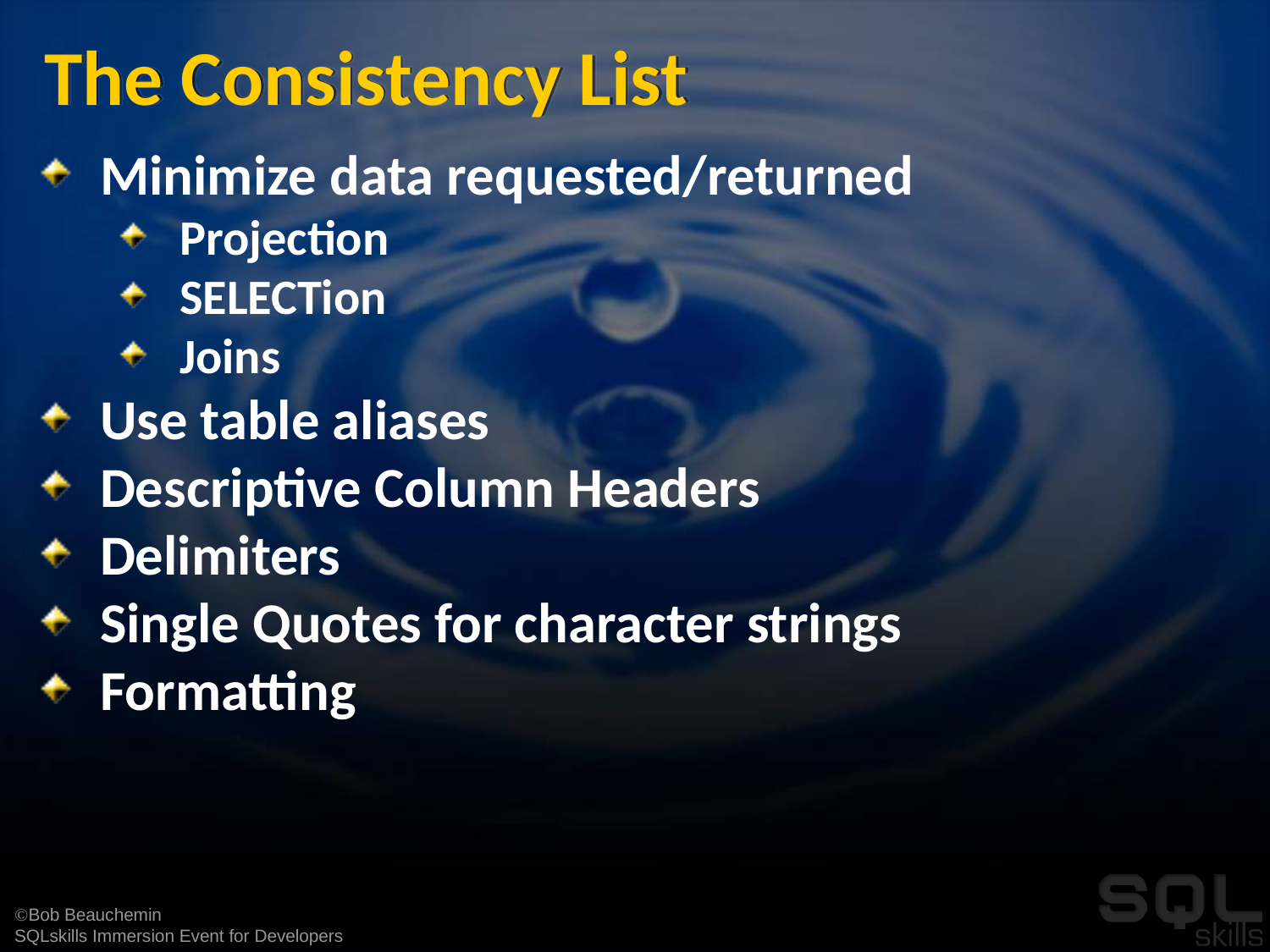

# The Consistency List
Minimize data requested/returned
Projection
SELECTion
Joins
Use table aliases
Descriptive Column Headers
Delimiters
Single Quotes for character strings
Formatting